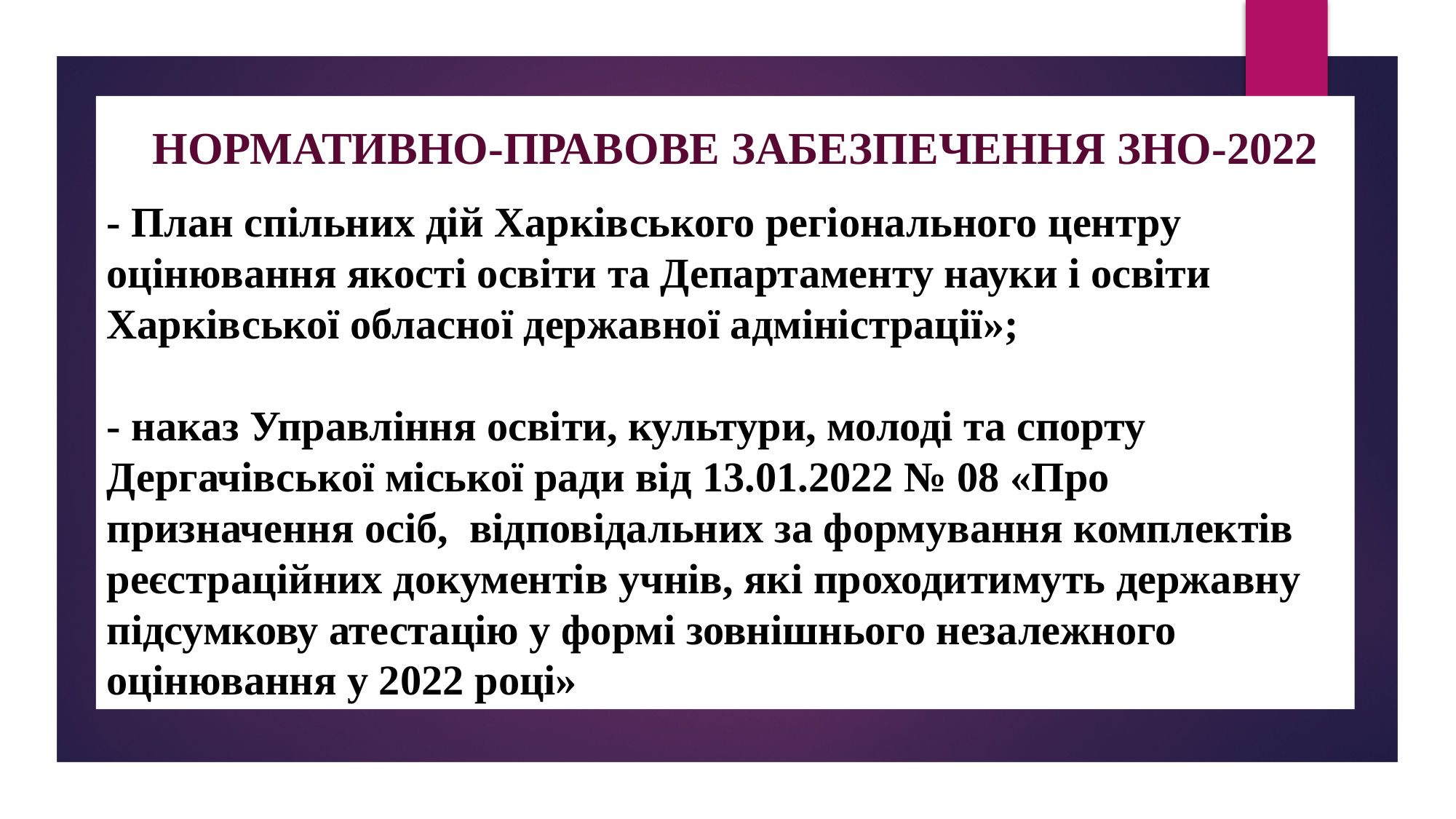

# - План спільних дій Харківського регіонального центру оцінювання якості освіти та Департаменту науки і освіти Харківської обласної державної адміністрації»; - наказ Управління освіти, культури, молоді та спорту Дергачівської міської ради від 13.01.2022 № 08 «Про призначення осіб,  відповідальних за формування комплектів реєстраційних документів учнів, які проходитимуть державну підсумкову атестацію у формі зовнішнього незалежного оцінювання у 2022 році»
Нормативно-правове забезпечення ЗНО-2022